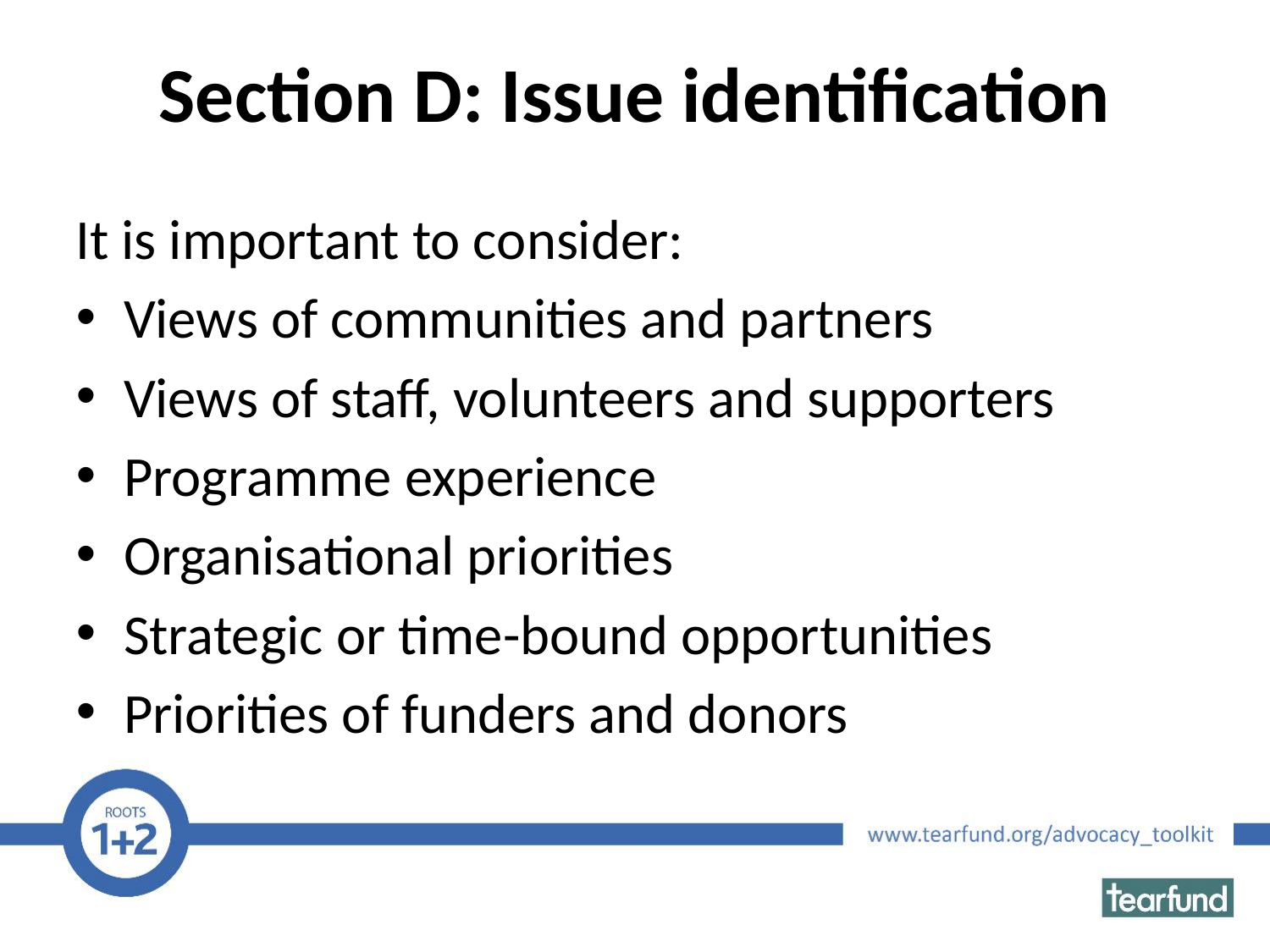

# Section D: Issue identification
It is important to consider:
Views of communities and partners
Views of staff, volunteers and supporters
Programme experience
Organisational priorities
Strategic or time-bound opportunities
Priorities of funders and donors